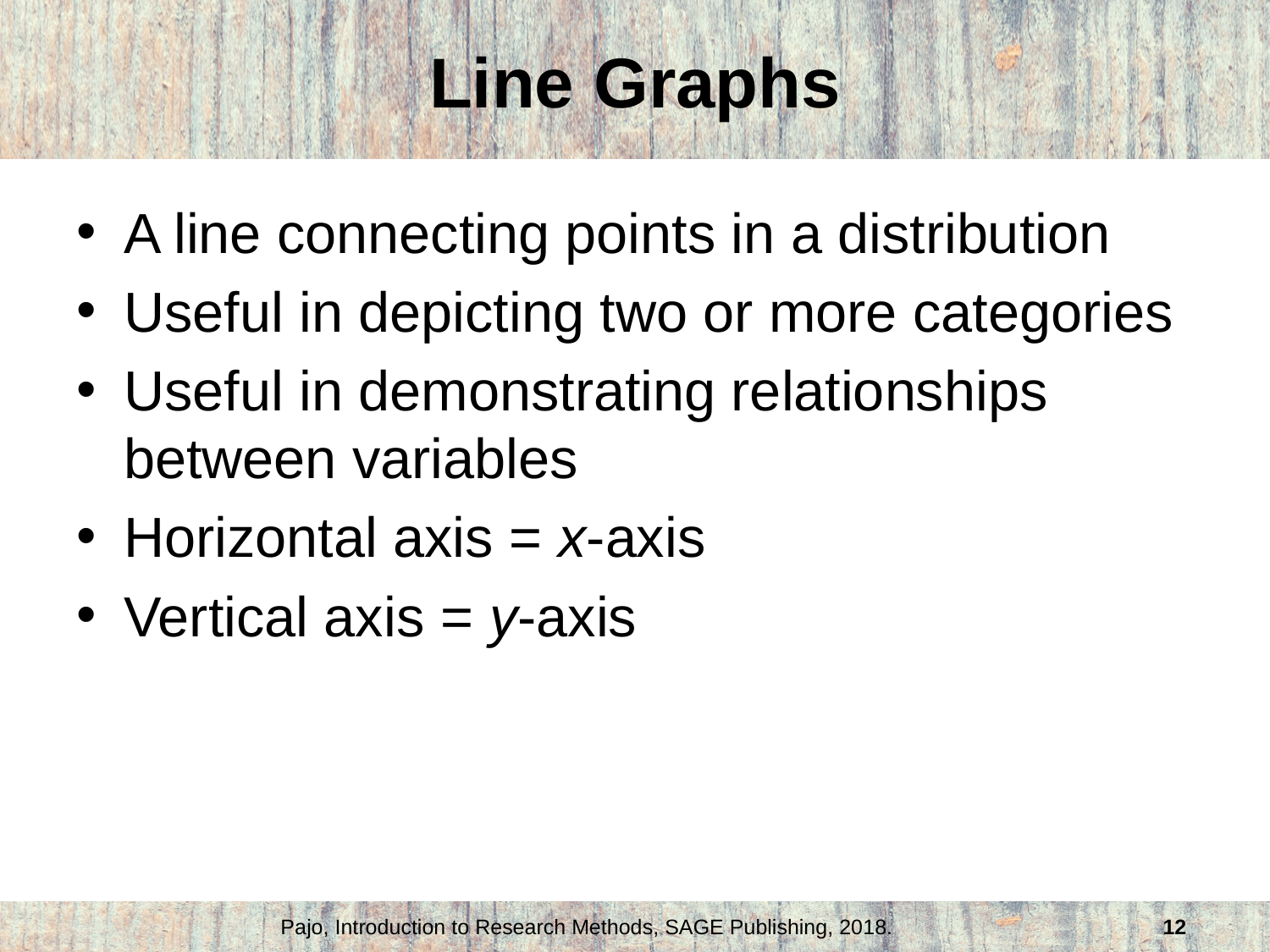

# Line Graphs
A line connecting points in a distribution
Useful in depicting two or more categories
Useful in demonstrating relationships between variables
Horizontal axis = x-axis
Vertical axis = y-axis
Pajo, Introduction to Research Methods, SAGE Publishing, 2018.
12